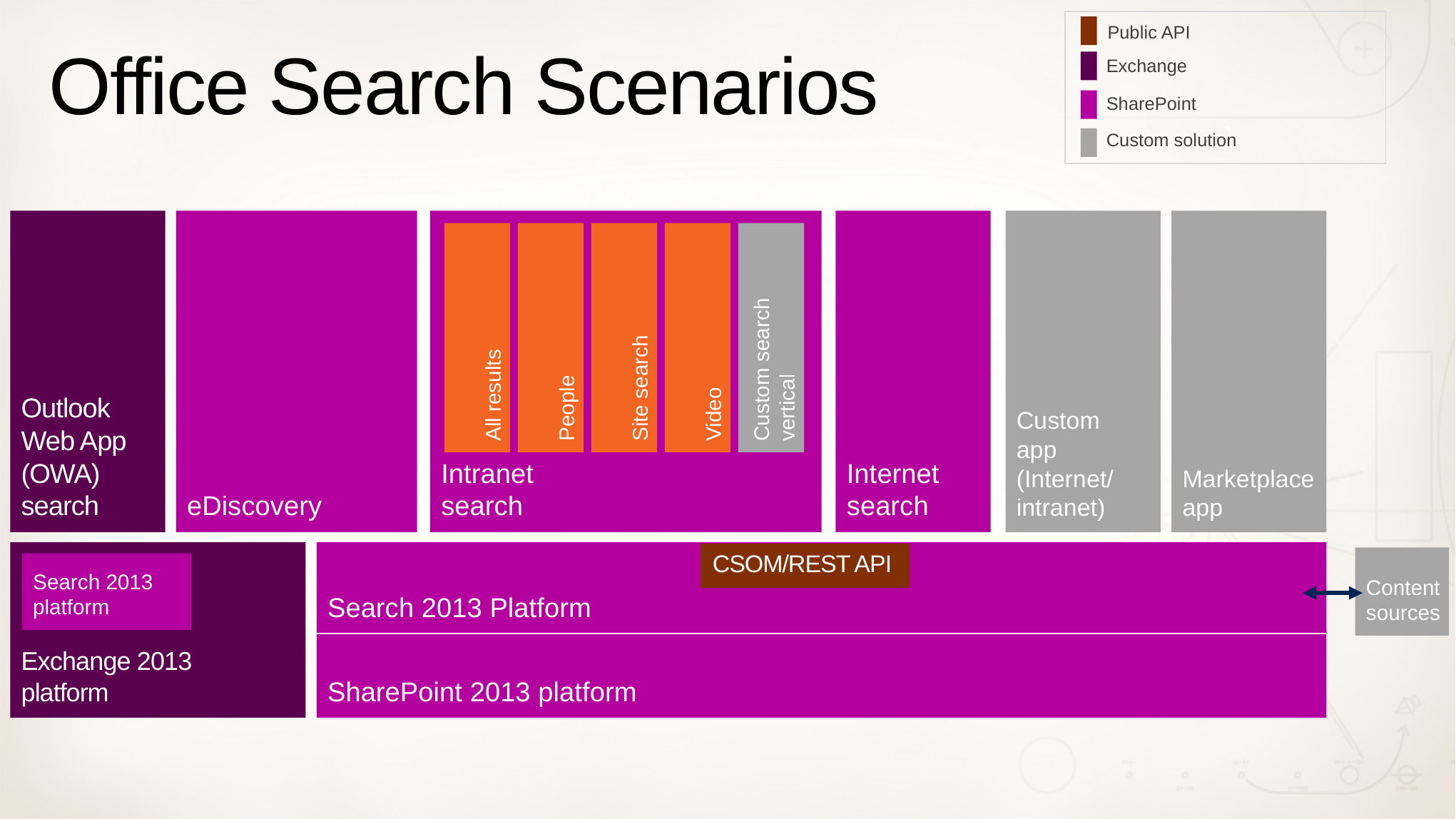

`

Public API
# Office Search Scenarios
Exchange

SharePoint

Custom solution

Outlook Web App (OWA) search
Marketplace app
Intranet
search
Custom
app (Internet/
intranet)
eDiscovery
Internet
search
People
Site search
Video
Custom search vertical
All results

CSOM/REST API
Search 2013 Platform
Exchange 2013
platform
Content sources
Search 2013 platform
SharePoint 2013 platform